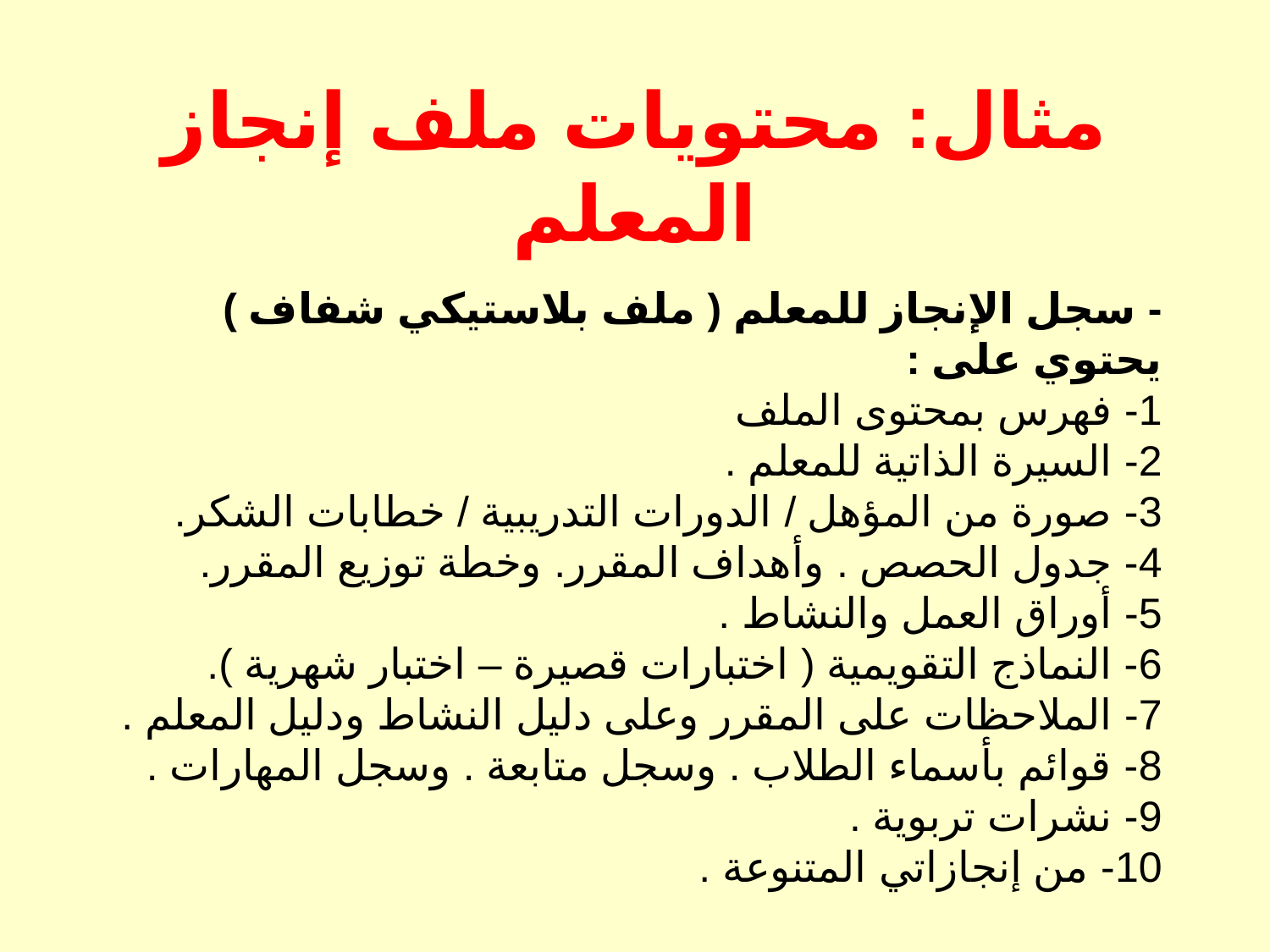

# مثال: محتويات ملف إنجاز المعلم
- سجل الإنجاز للمعلم ( ملف بلاستيكي شفاف ) يحتوي على :
1- فهرس بمحتوى الملف
2- السيرة الذاتية للمعلم .
3- صورة من المؤهل / الدورات التدريبية / خطابات الشكر.
4- جدول الحصص . وأهداف المقرر. وخطة توزيع المقرر. 
5- أوراق العمل والنشاط .
6- النماذج التقويمية ( اختبارات قصيرة – اختبار شهرية ). 
7- الملاحظات على المقرر وعلى دليل النشاط ودليل المعلم . 
8- قوائم بأسماء الطلاب . وسجل متابعة . وسجل المهارات .
9- نشرات تربوية . 
10- من إنجازاتي المتنوعة .